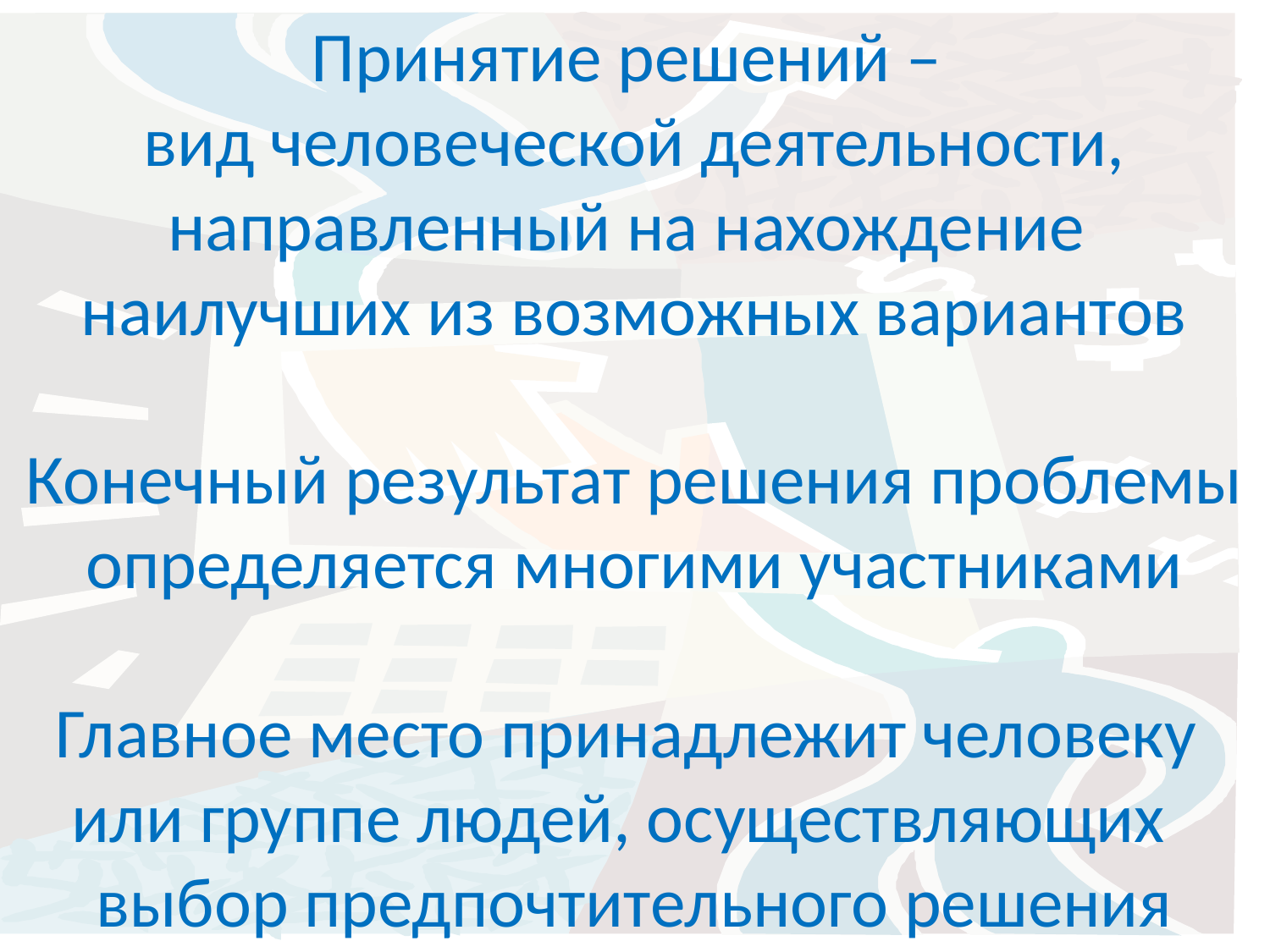

# Принятие решений – вид человеческой деятельности, направленный на нахождение наилучших из возможных вариантов Конечный результат решения проблемы определяется многими участниками Главное место принадлежит человеку или группе людей, осуществляющих выбор предпочтительного решения